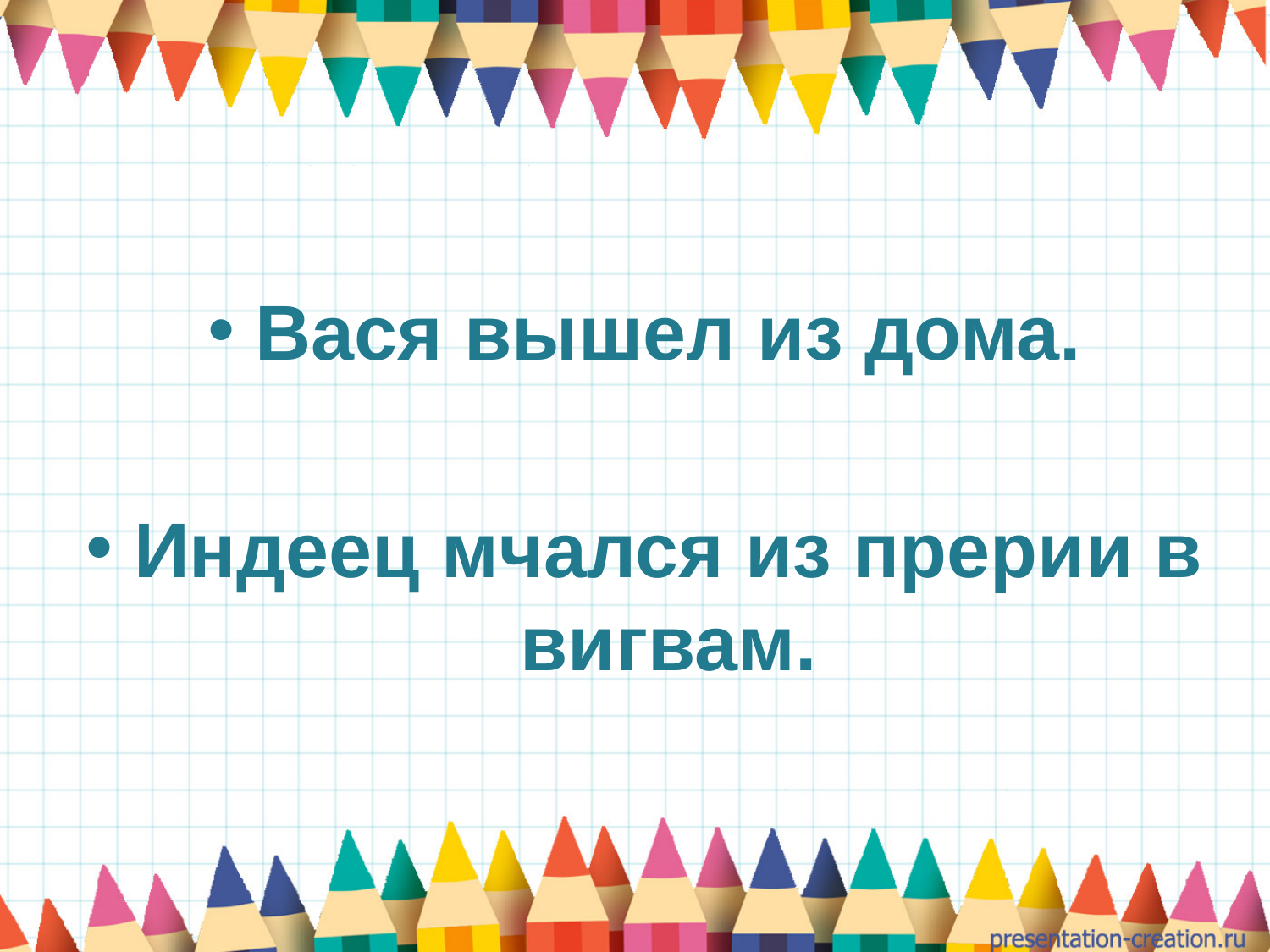

#
Вася вышел из дома.

Индеец мчался из прерии в вигвам.